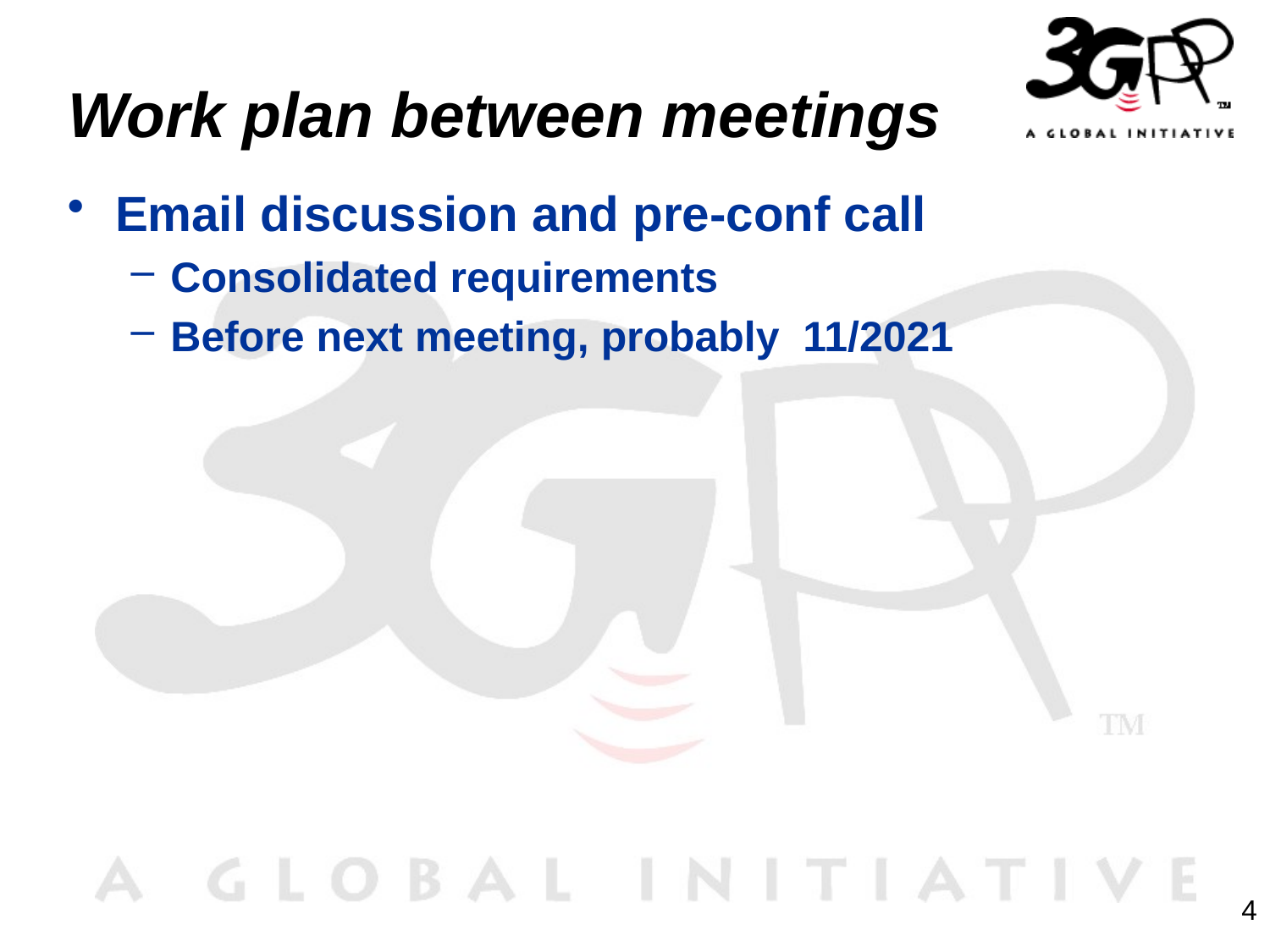

# Work plan between meetings
Email discussion and pre-conf call
Consolidated requirements
Before next meeting, probably  11/2021

4